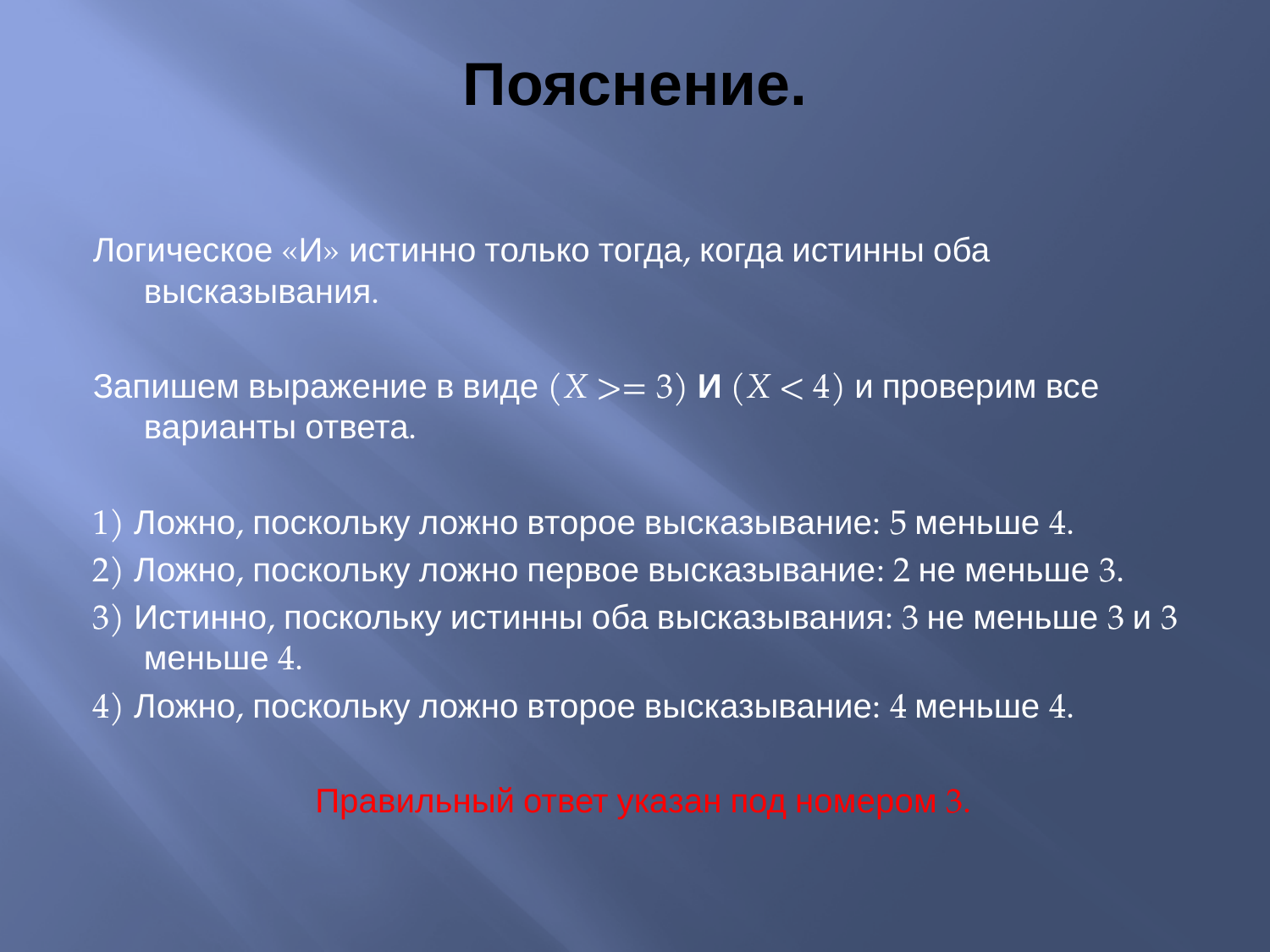

# Пояснение.
Логическое «И» истинно только тогда, когда истинны оба высказывания.

Запишем выражение в виде (X >= 3) И (X < 4) и проверим все варианты ответа.

1) Ложно, поскольку ложно второе высказывание: 5 меньше 4.
2) Ложно, поскольку ложно первое высказывание: 2 не меньше 3.
3) Истинно, поскольку истинны оба высказывания: 3 не меньше 3 и 3 меньше 4.
4) Ложно, поскольку ложно второе высказывание: 4 меньше 4.

Правильный ответ указан под номером 3.